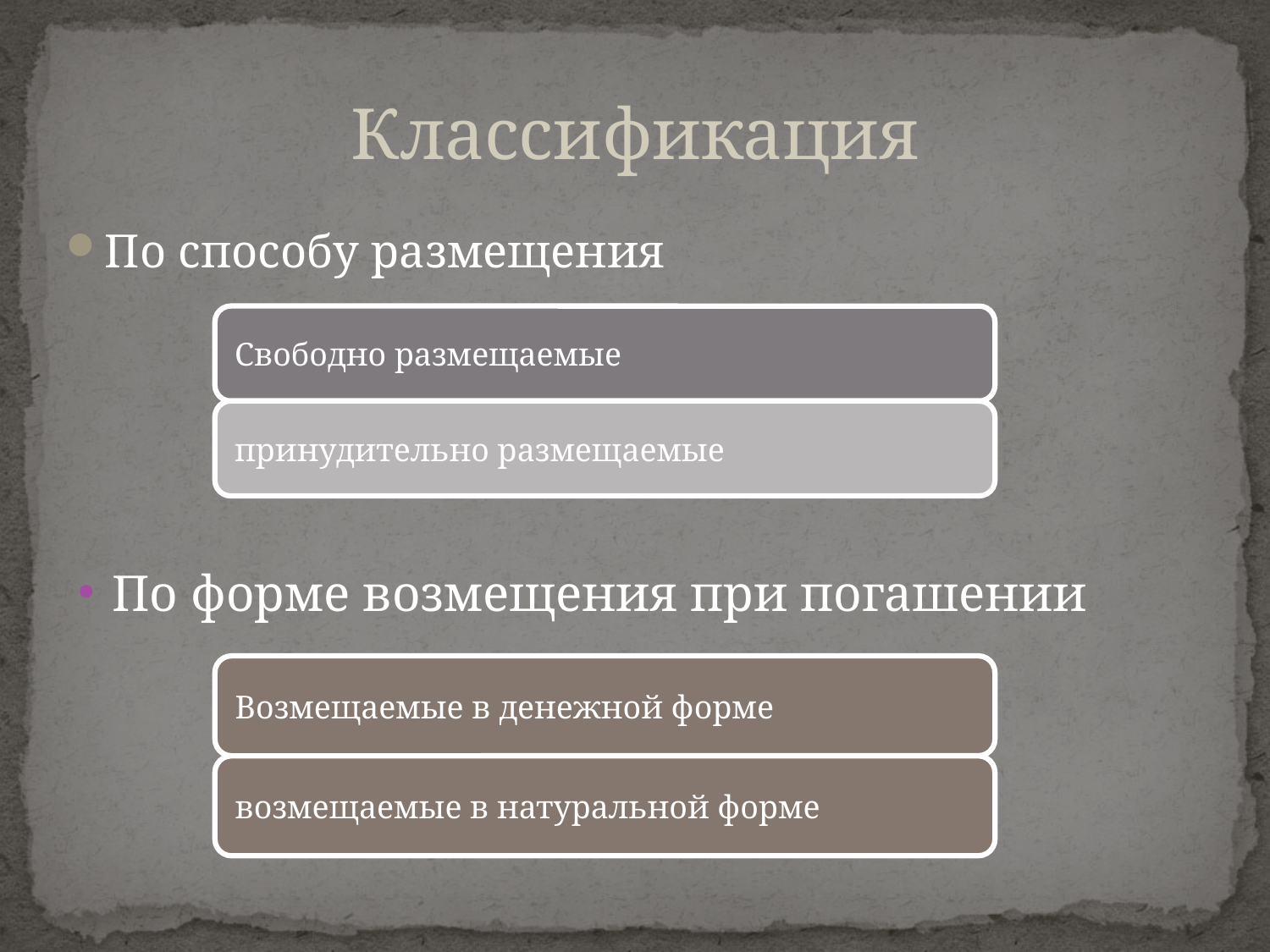

Классификация
По способу размещения
Свободно размещаемые
принудительно размещаемые
По форме возмещения при погашении
Возмещаемые в денежной форме
возмещаемые в натуральной форме